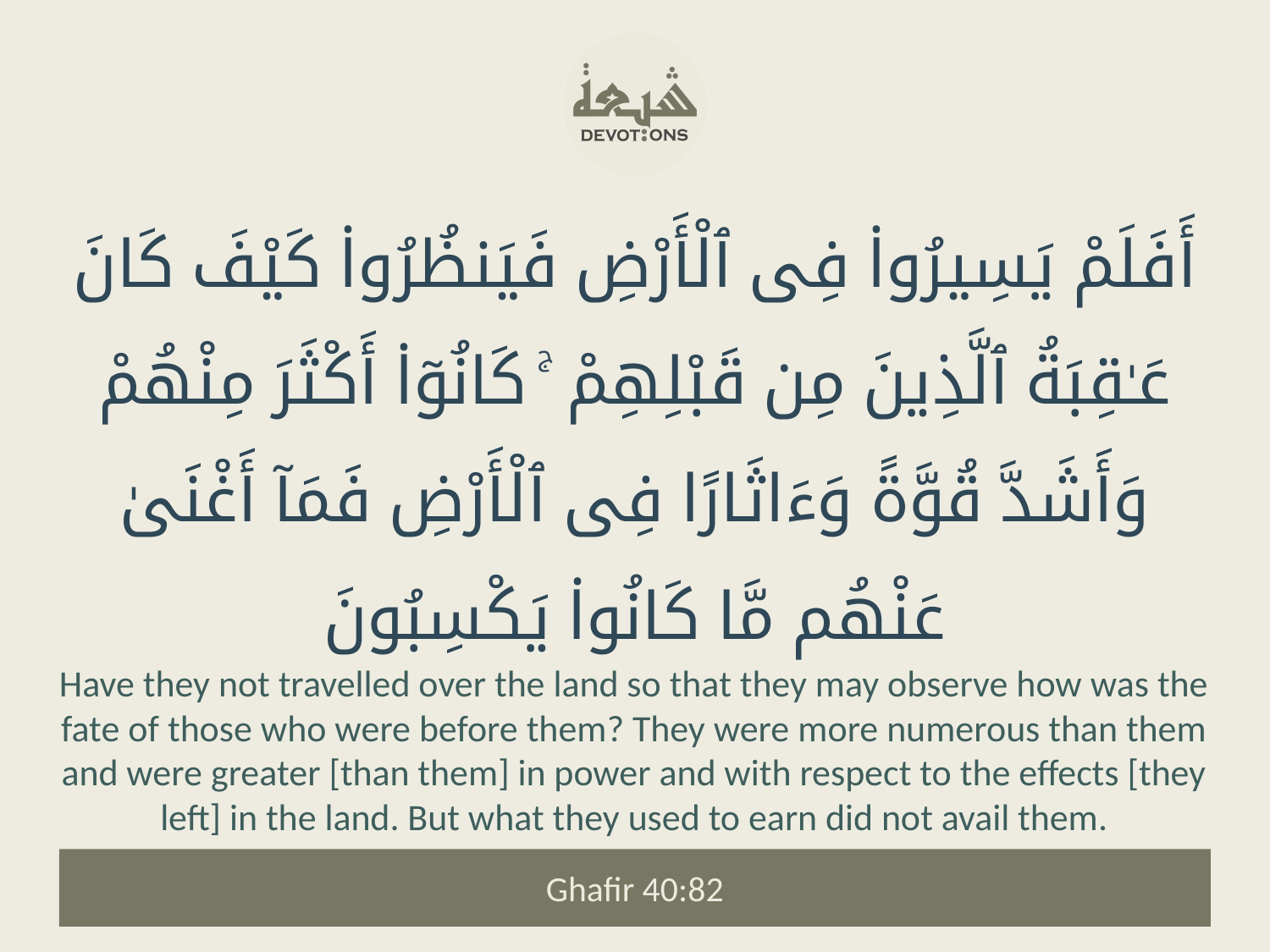

أَفَلَمْ يَسِيرُوا۟ فِى ٱلْأَرْضِ فَيَنظُرُوا۟ كَيْفَ كَانَ عَـٰقِبَةُ ٱلَّذِينَ مِن قَبْلِهِمْ ۚ كَانُوٓا۟ أَكْثَرَ مِنْهُمْ وَأَشَدَّ قُوَّةً وَءَاثَارًا فِى ٱلْأَرْضِ فَمَآ أَغْنَىٰ عَنْهُم مَّا كَانُوا۟ يَكْسِبُونَ
Have they not travelled over the land so that they may observe how was the fate of those who were before them? They were more numerous than them and were greater [than them] in power and with respect to the effects [they left] in the land. But what they used to earn did not avail them.
Ghafir 40:82